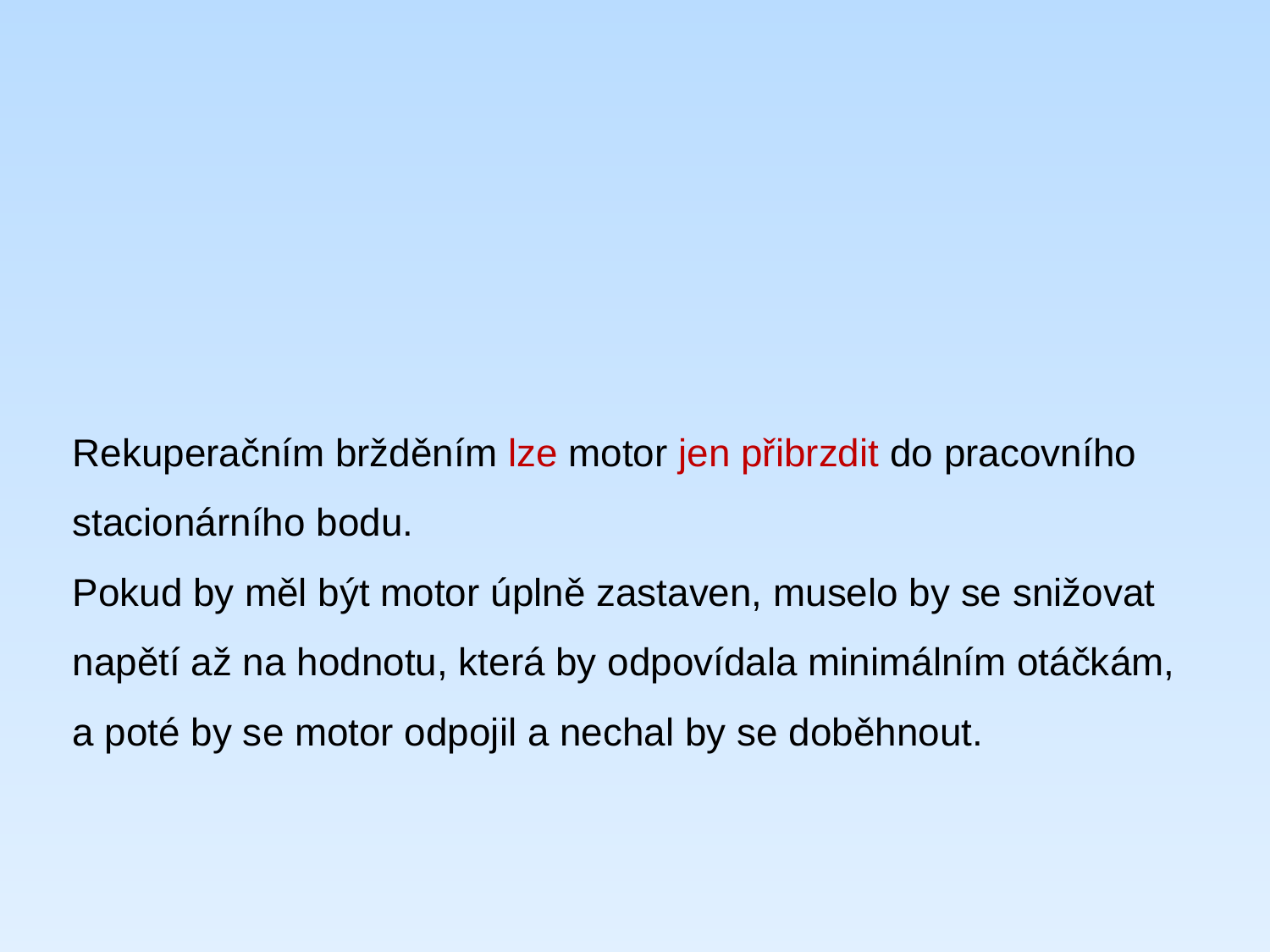

Rekuperačním bržděním lze motor jen přibrzdit do pracovního stacionárního bodu.
Pokud by měl být motor úplně zastaven, muselo by se snižovat napětí až na hodnotu, která by odpovídala minimálním otáčkám, a poté by se motor odpojil a nechal by se doběhnout.